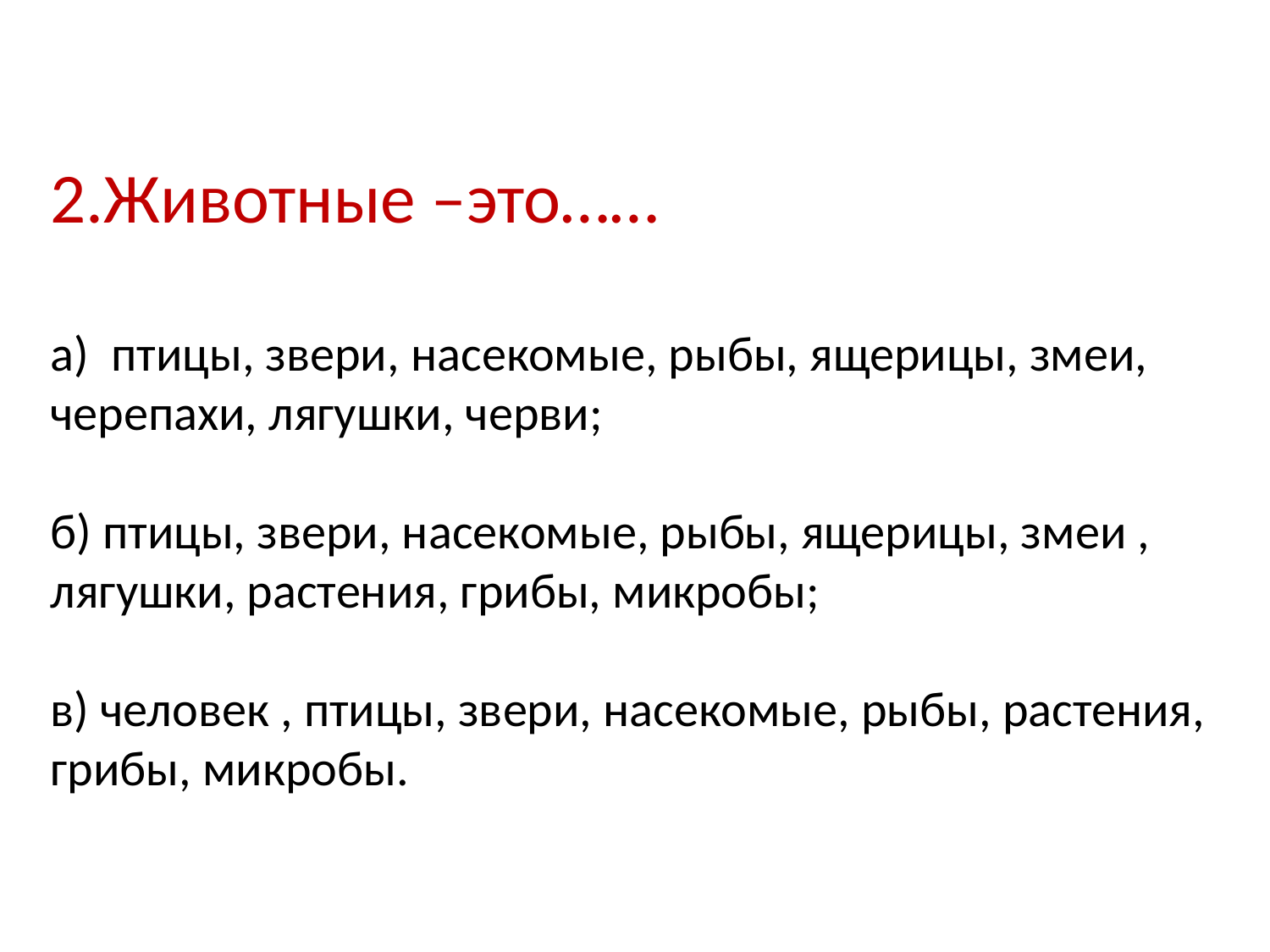

2.Животные –это……

а)  птицы, звери, насекомые, рыбы, ящерицы, змеи,
черепахи, лягушки, черви;

б) птицы, звери, насекомые, рыбы, ящерицы, змеи ,
лягушки, растения, грибы, микробы;

в) человек , птицы, звери, насекомые, рыбы, растения,
грибы, микробы.